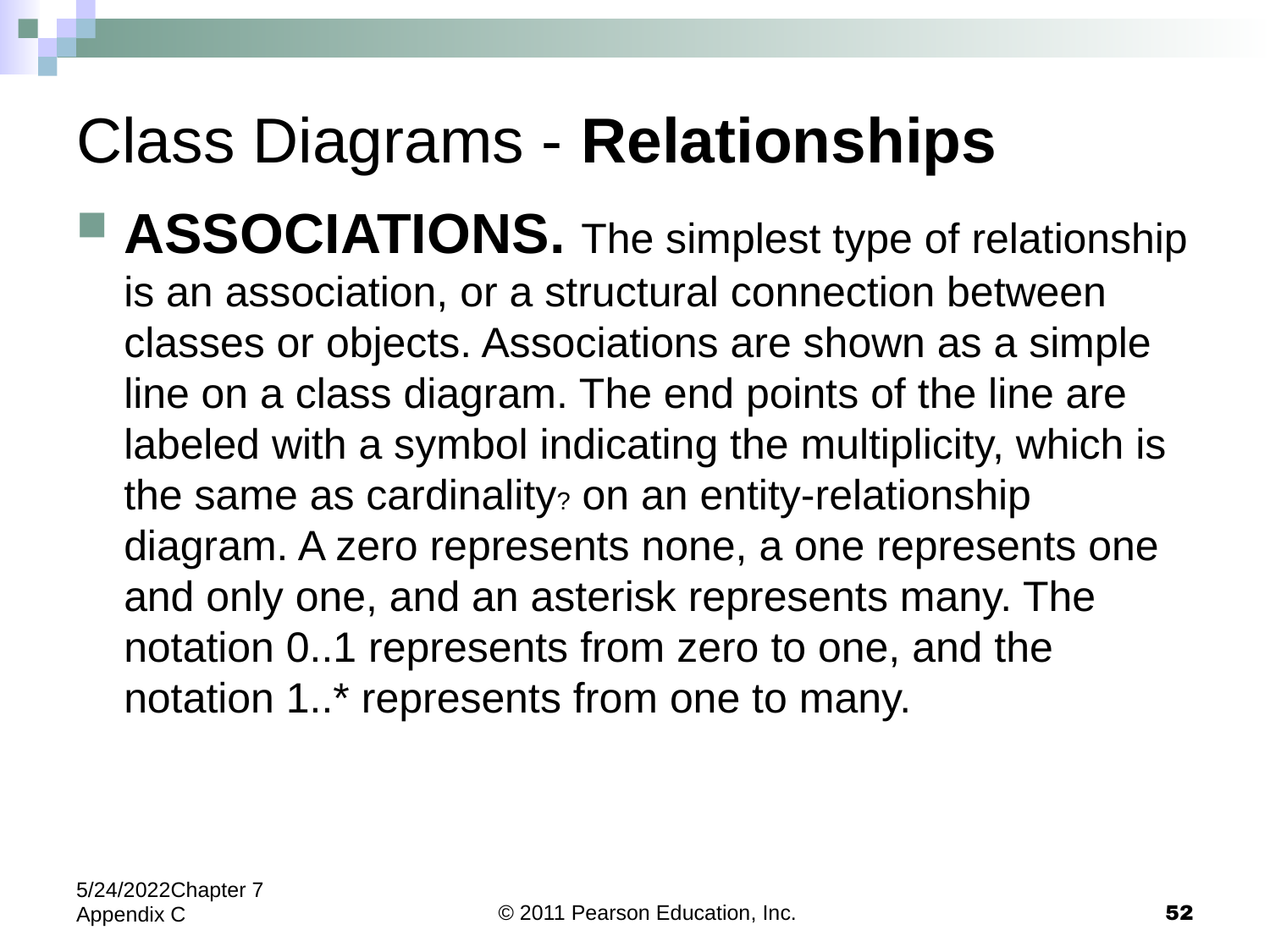

# Class Diagrams - Relationships
ASSOCIATIONS. The simplest type of relationship is an association, or a structural connection between classes or objects. Associations are shown as a simple line on a class diagram. The end points of the line are labeled with a symbol indicating the multiplicity, which is the same as cardinality? on an entity-relationship diagram. A zero represents none, a one represents one and only one, and an asterisk represents many. The notation 0..1 represents from zero to one, and the notation 1..* represents from one to many.
5/24/2022Chapter 7 Appendix C
© 2011 Pearson Education, Inc.
52